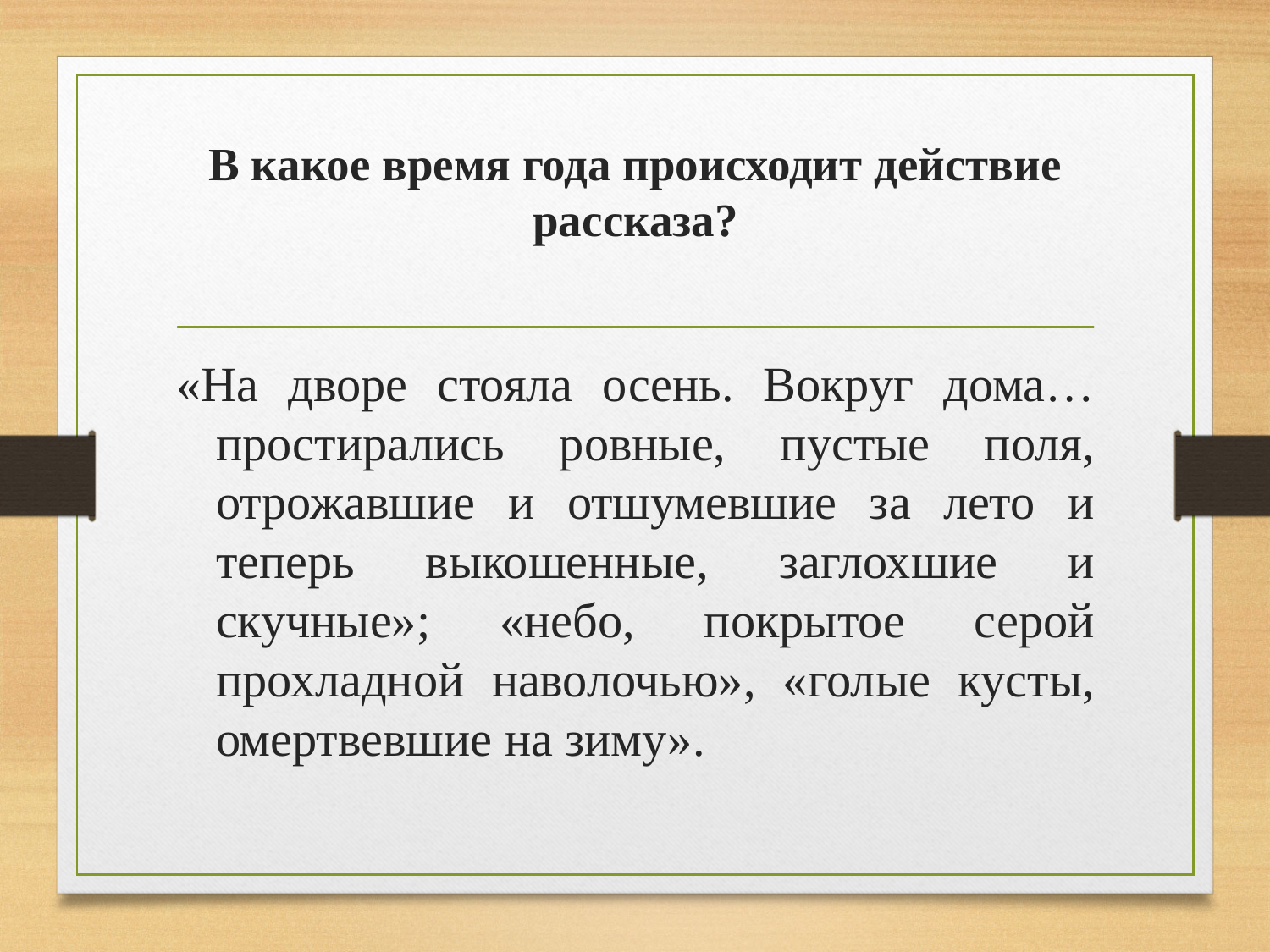

# В какое время года происходит действие рассказа?
«На дворе стояла осень. Вокруг дома…простирались ровные, пустые поля, отрожавшие и отшумевшие за лето и теперь выкошенные, заглохшие и скучные»; «небо, покрытое серой прохладной наволочью», «голые кусты, омертвевшие на зиму».